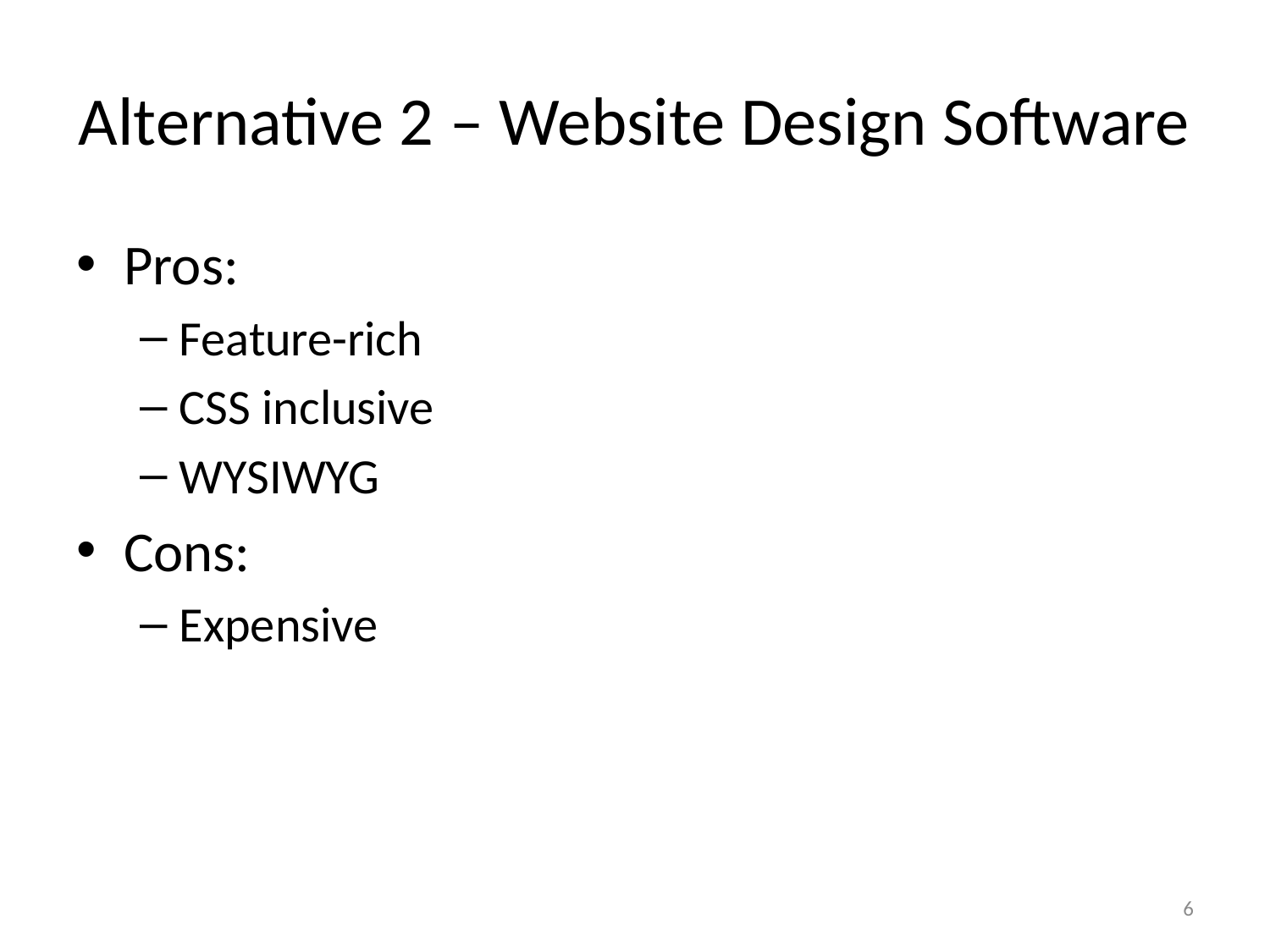

# Alternative 2 – Website Design Software
Pros:
Feature-rich
CSS inclusive
WYSIWYG
Cons:
Expensive
6